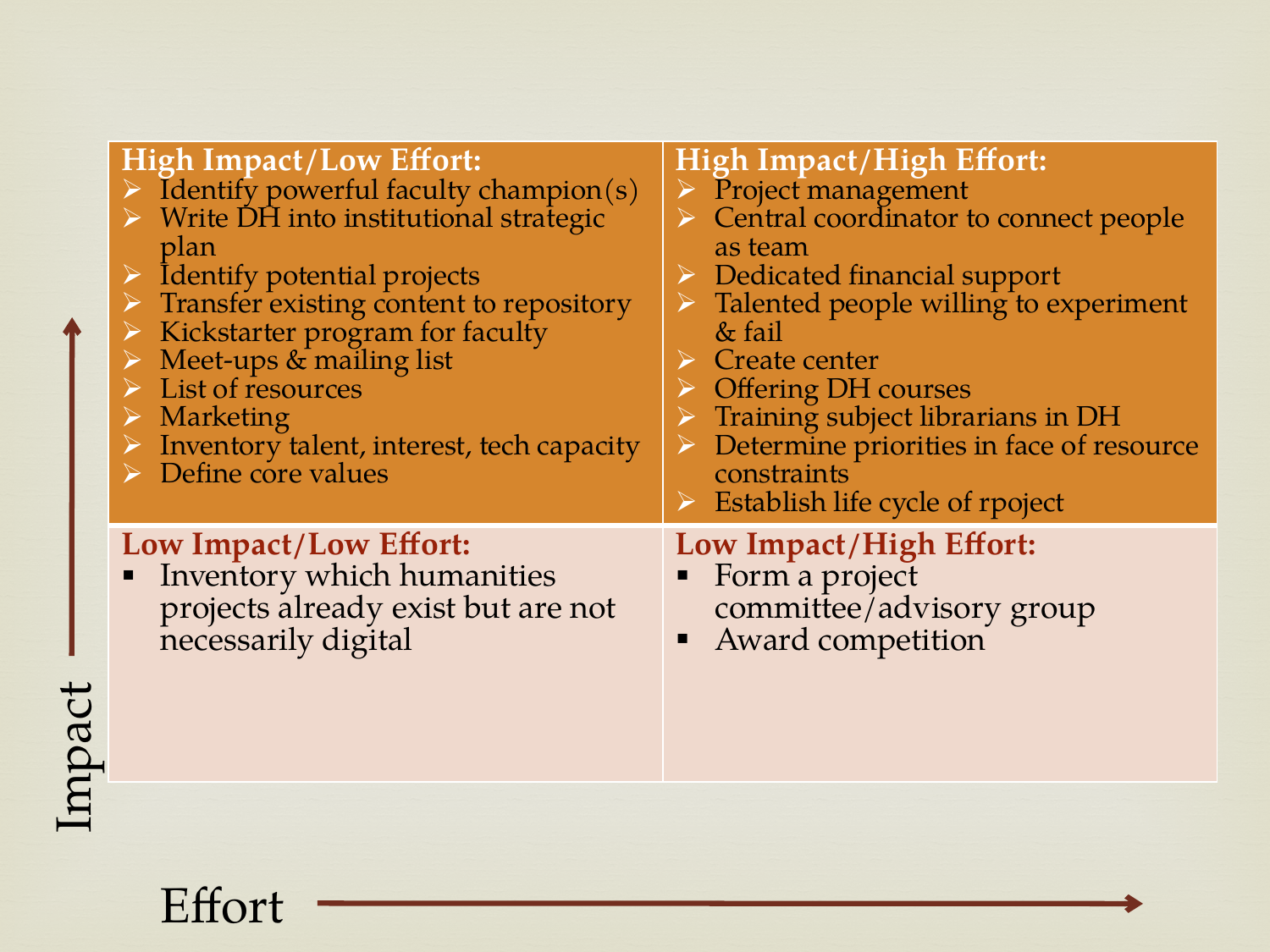

| High Impact/Low Effort: Identify powerful faculty champion(s) Write DH into institutional strategic plan Identify potential projects Transfer existing content to repository Kickstarter program for faculty Meet-ups & mailing list List of resources Marketing Inventory talent, interest, tech capacity Define core values | High Impact/High Effort: Project management Central coordinator to connect people as team Dedicated financial support Talented people willing to experiment & fail Create center Offering DH courses Training subject librarians in DH Determine priorities in face of resource constraints Establish life cycle of rpoject |
| --- | --- |
| Low Impact/Low Effort: Inventory which humanities projects already exist but are not necessarily digital | Low Impact/High Effort: Form a project committee/advisory group Award competition |
Impact
Effort